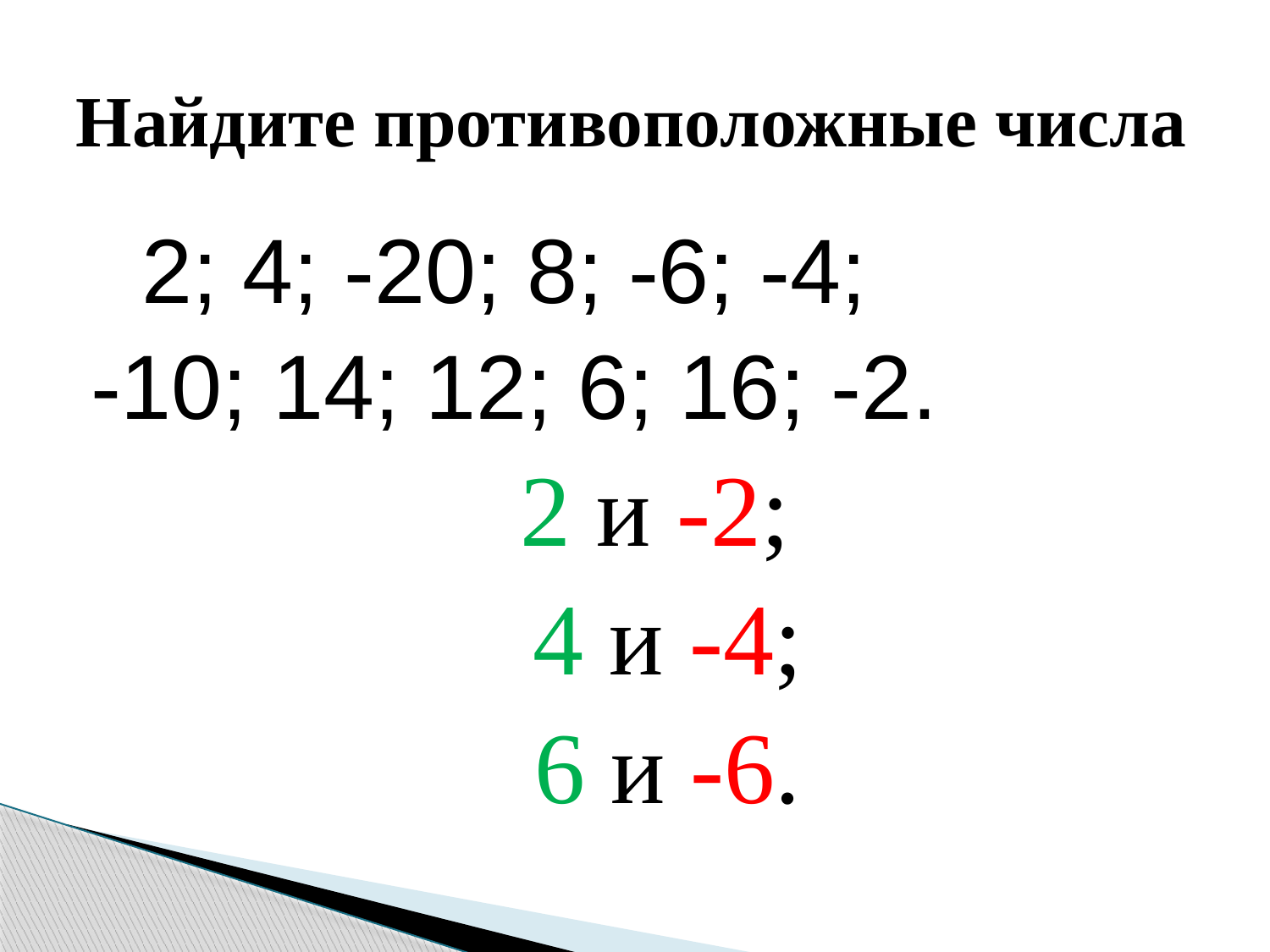

# Найдите противоположные числа
  2; 4; -20; 8; -6; -4;
-10; 14; 12; 6; 16; -2.
 2 и -2;
  4 и -4;
  6 и -6.